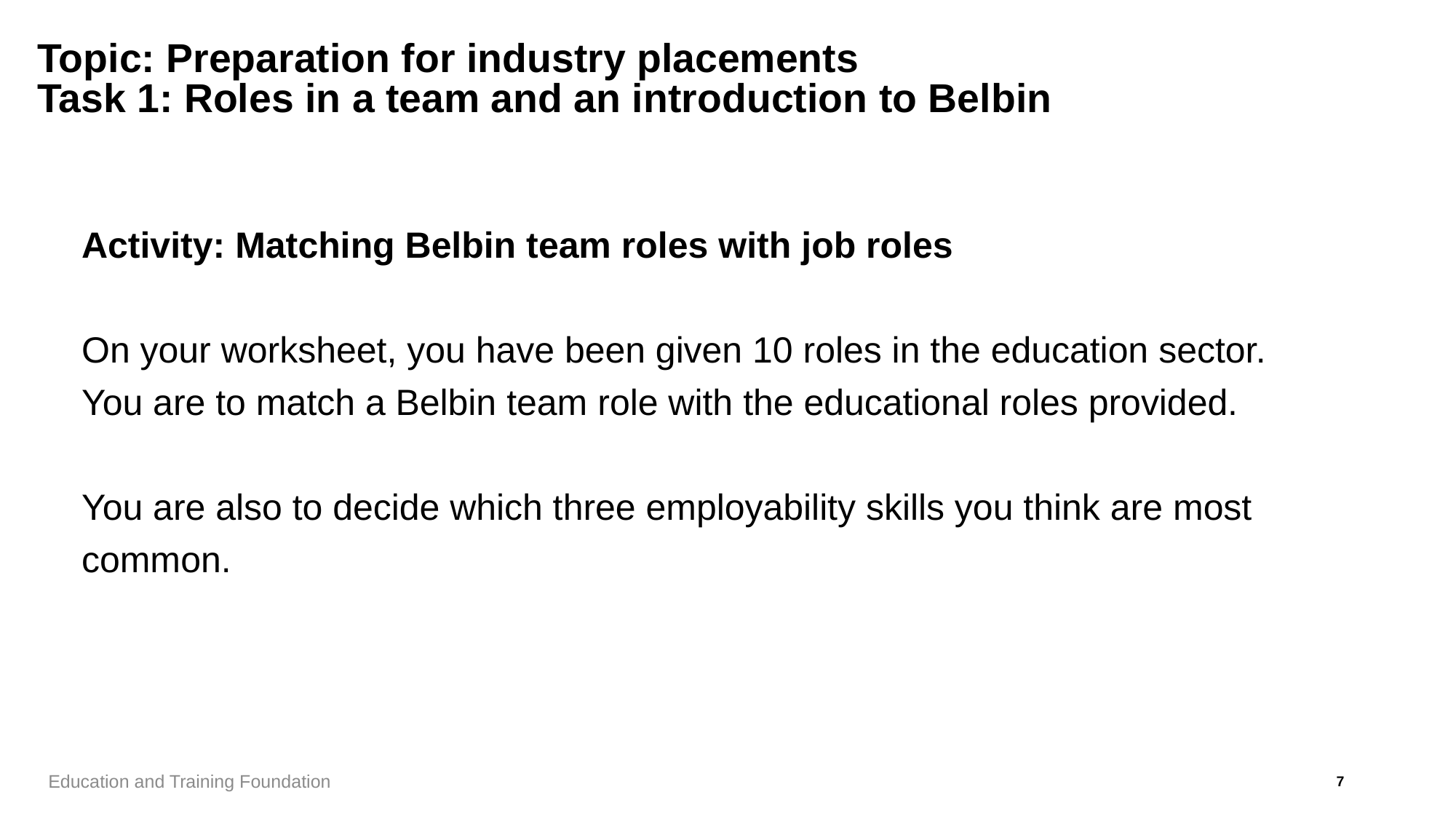

# Topic: Preparation for industry placements Task 1: Roles in a team and an introduction to Belbin

Activity: Matching Belbin team roles with job roles

On your worksheet, you have been given 10 roles in the education sector.
You are to match a Belbin team role with the educational roles provided.

You are also to decide which three employability skills you think are most common.

7
Education and Training Foundation